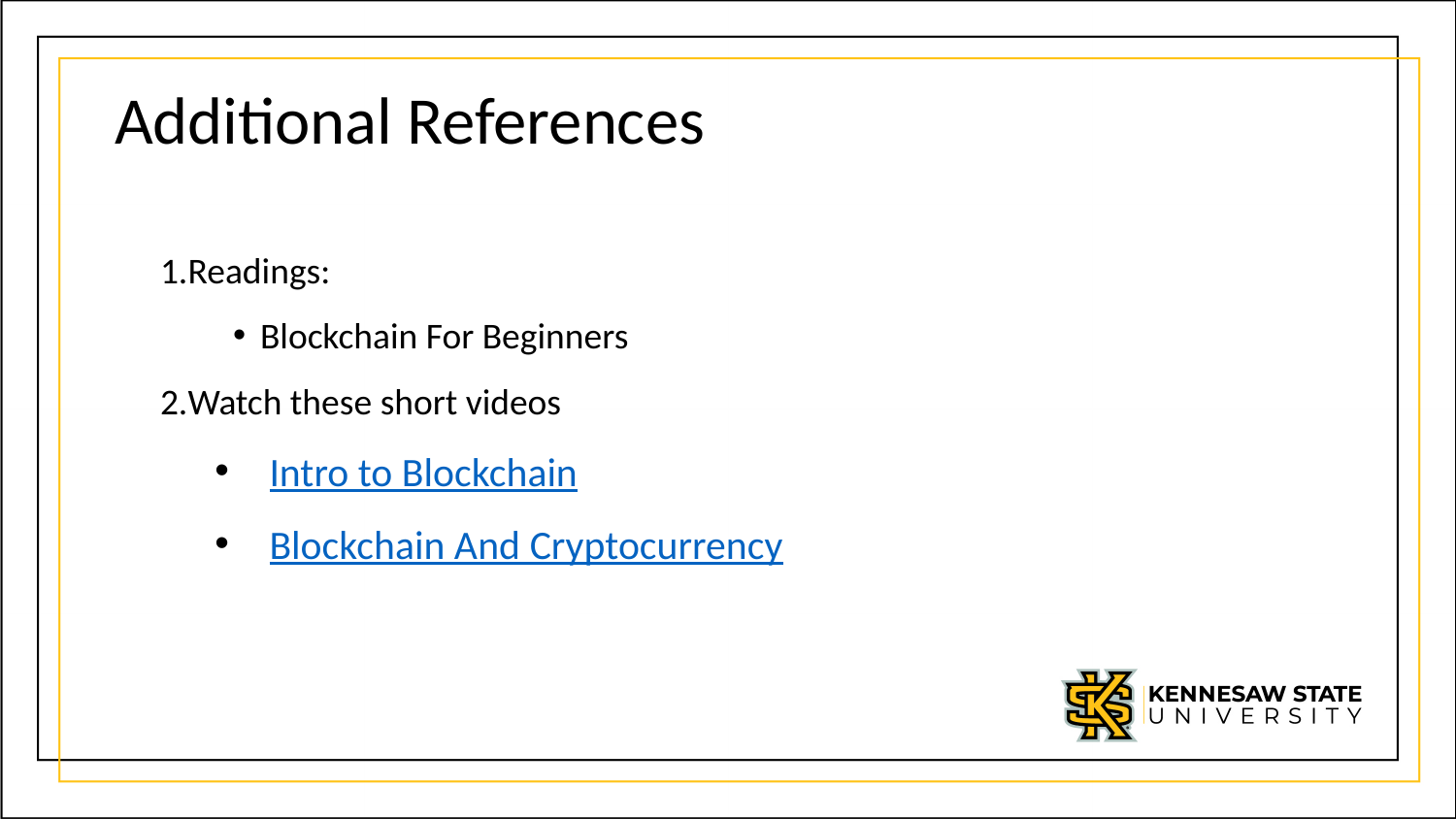

# Additional References
Readings:
Blockchain For Beginners
Watch these short videos
Intro to Blockchain
Blockchain And Cryptocurrency